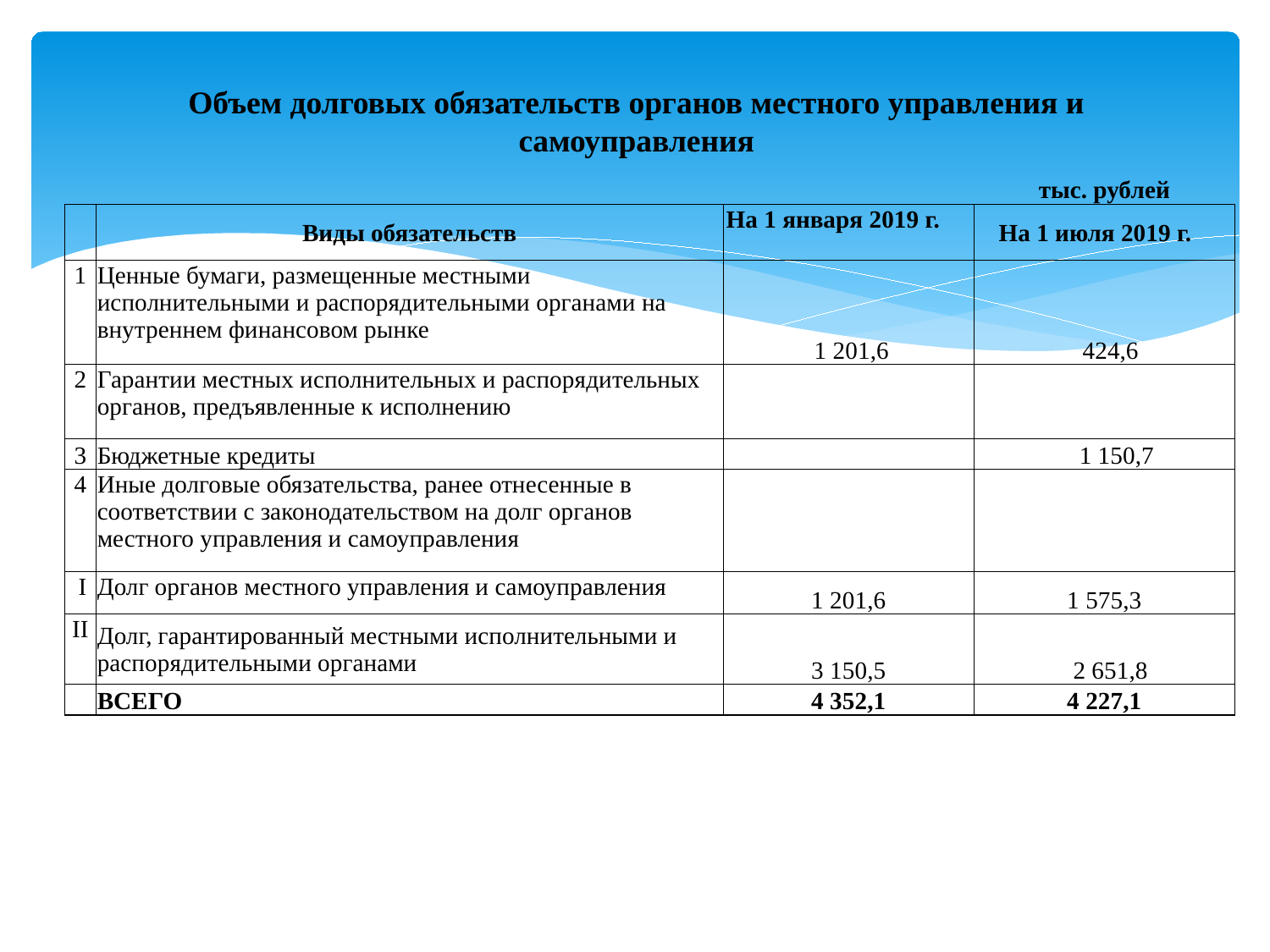

# Объем долговых обязательств органов местного управления и самоуправления
|  |  |  | тыс. рублей |
| --- | --- | --- | --- |
|  | Виды обязательств | На 1 января 2019 г. | На 1 июля 2019 г. |
| 1 | Ценные бумаги, размещенные местными исполнительными и распорядительными органами на внутреннем финансовом рынке | 1 201,6 | 424,6 |
| 2 | Гарантии местных исполнительных и распорядительных органов, предъявленные к исполнению |  |  |
| 3 | Бюджетные кредиты |  | 1 150,7 |
| 4 | Иные долговые обязательства, ранее отнесенные в соответствии с законодательством на долг органов местного управления и самоуправления |  |  |
| I | Долг органов местного управления и самоуправления | 1 201,6 | 1 575,3 |
| II | Долг, гарантированный местными исполнительными и распорядительными органами | 3 150,5 | 2 651,8 |
|  | ВСЕГО | 4 352,1 | 4 227,1 |
|  |  |  |  |
|  |
| --- |